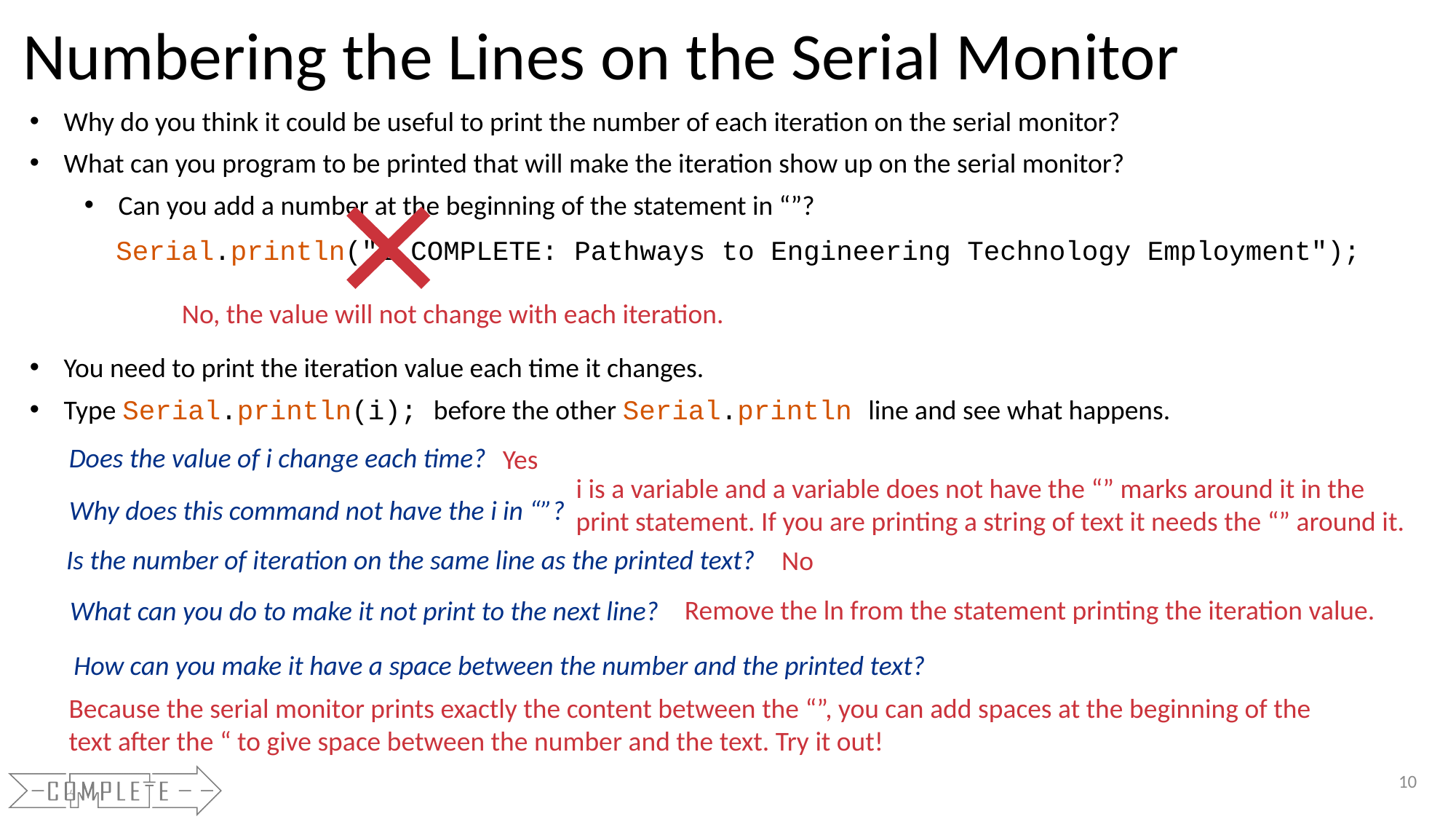

Numbering the Lines on the Serial Monitor
Why do you think it could be useful to print the number of each iteration on the serial monitor?
What can you program to be printed that will make the iteration show up on the serial monitor?
Can you add a number at the beginning of the statement in “”?

Serial.println("1 COMPLETE: Pathways to Engineering Technology Employment");
No, the value will not change with each iteration.
You need to print the iteration value each time it changes.
Type Serial.println(i); before the other Serial.println line and see what happens.
Does the value of i change each time?
Yes
i is a variable and a variable does not have the “” marks around it in the print statement. If you are printing a string of text it needs the “” around it.
Why does this command not have the i in “”?
Is the number of iteration on the same line as the printed text?
No
Remove the ln from the statement printing the iteration value.
What can you do to make it not print to the next line?
How can you make it have a space between the number and the printed text?
Because the serial monitor prints exactly the content between the “”, you can add spaces at the beginning of the text after the “ to give space between the number and the text. Try it out!
10